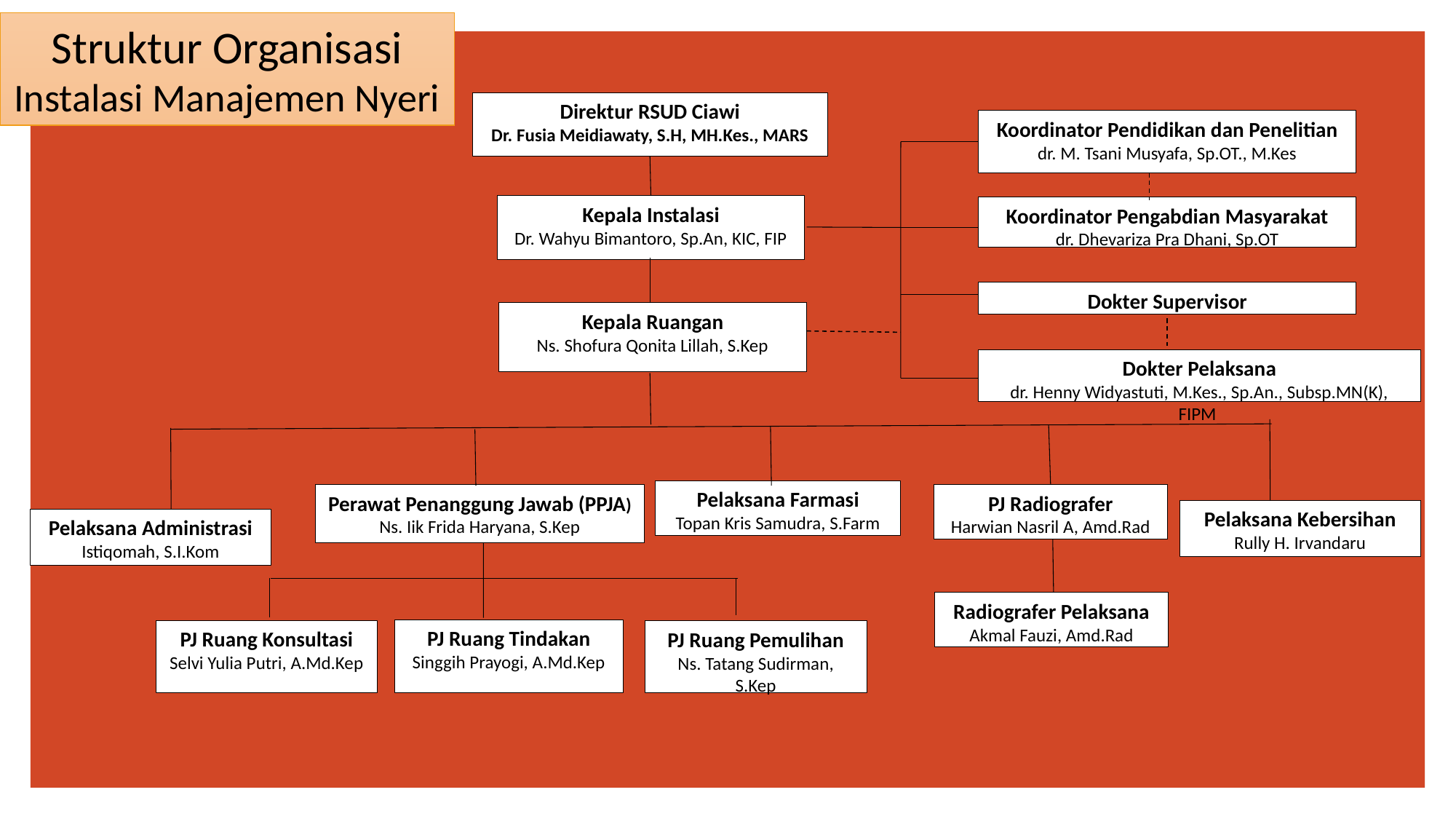

Struktur Organisasi Instalasi Manajemen Nyeri
Direktur RSUD Ciawi
Dr. Fusia Meidiawaty, S.H, MH.Kes., MARS
Koordinator Pendidikan dan Penelitian
dr. M. Tsani Musyafa, Sp.OT., M.Kes
Kepala Instalasi
Dr. Wahyu Bimantoro, Sp.An, KIC, FIP
Koordinator Pengabdian Masyarakat
dr. Dhevariza Pra Dhani, Sp.OT
Dokter Supervisor
Kepala Ruangan
Ns. Shofura Qonita Lillah, S.Kep

Dokter Pelaksana
dr. Henny Widyastuti, M.Kes., Sp.An., Subsp.MN(K), FIPM
Perawat Penanggung Jawab (PPJA)
Ns. Iik Frida Haryana, S.Kep
PJ Ruang Tindakan
Singgih Prayogi, A.Md.Kep
PJ Ruang Konsultasi
Selvi Yulia Putri, A.Md.Kep
PJ Ruang Pemulihan
Ns. Tatang Sudirman, S.Kep
PJ Radiografer
Harwian Nasril A, Amd.Rad
Pelaksana Administrasi
Istiqomah, S.I.Kom
Radiografer Pelaksana
Akmal Fauzi, Amd.Rad
Pelaksana Farmasi
Topan Kris Samudra, S.Farm
Pelaksana Kebersihan
Rully H. Irvandaru